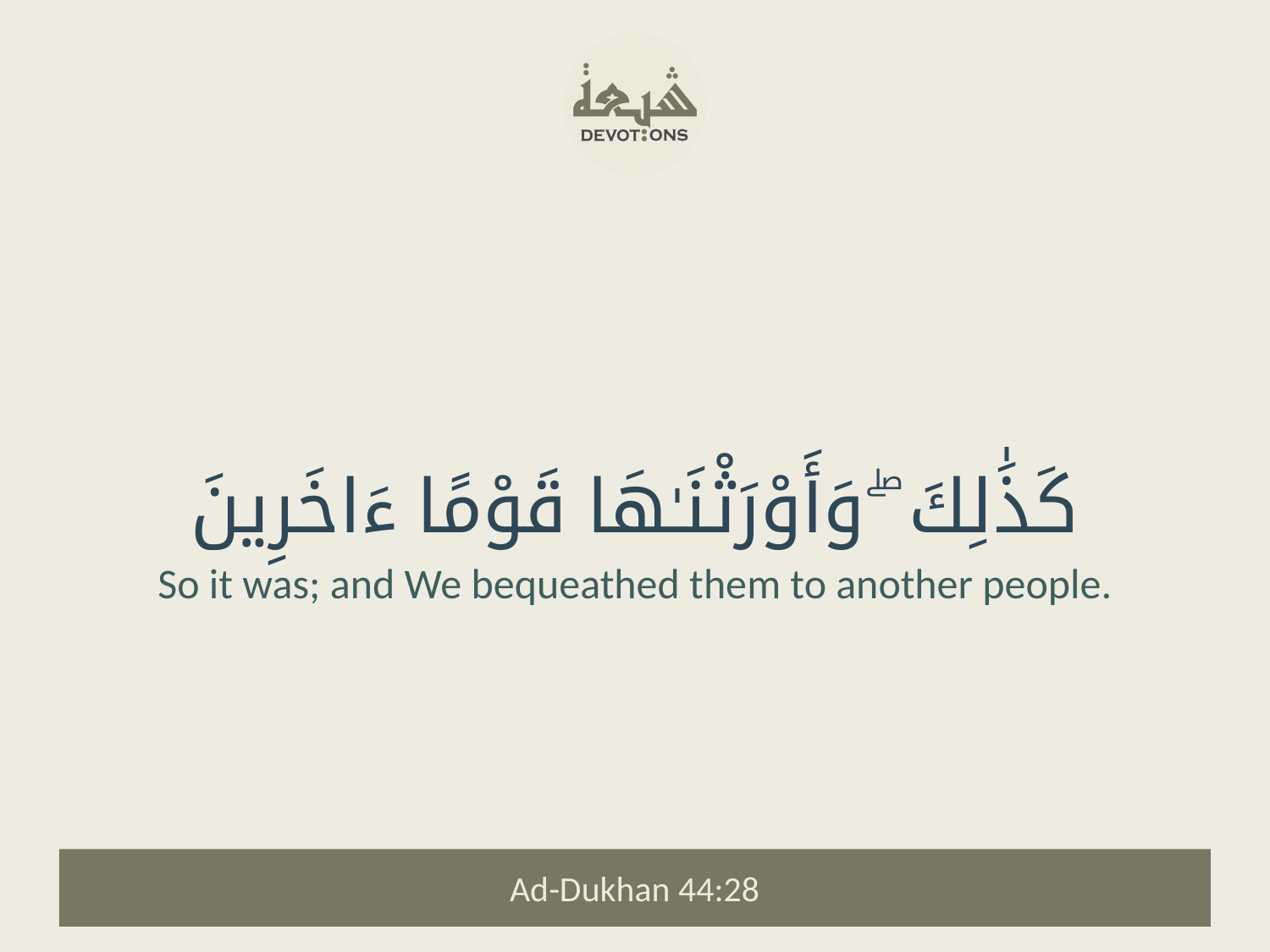

كَذَٰلِكَ ۖ وَأَوْرَثْنَـٰهَا قَوْمًا ءَاخَرِينَ
So it was; and We bequeathed them to another people.
Ad-Dukhan 44:28